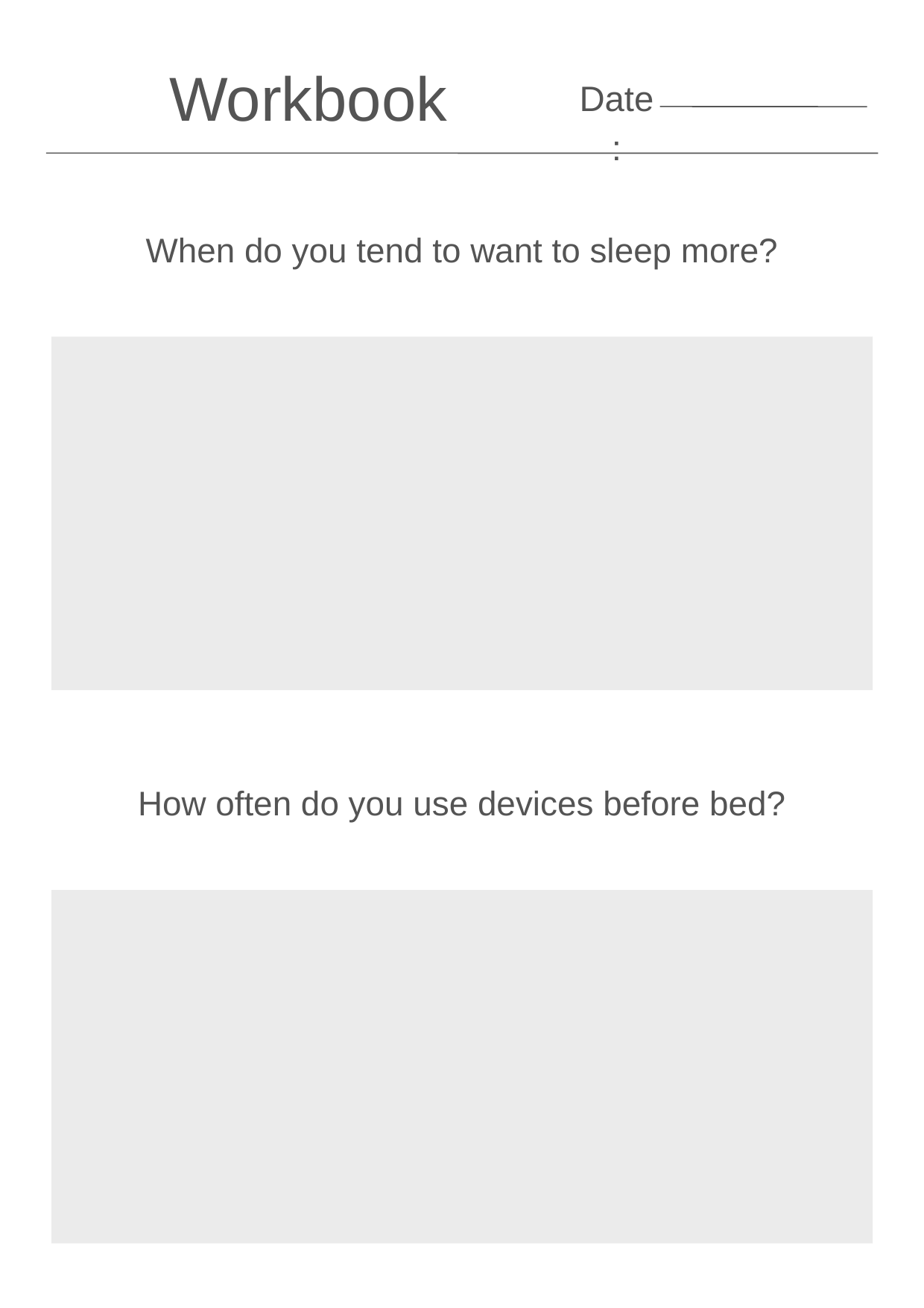

Workbook
Date:

When do you tend to want to sleep more?

How often do you use devices before bed?